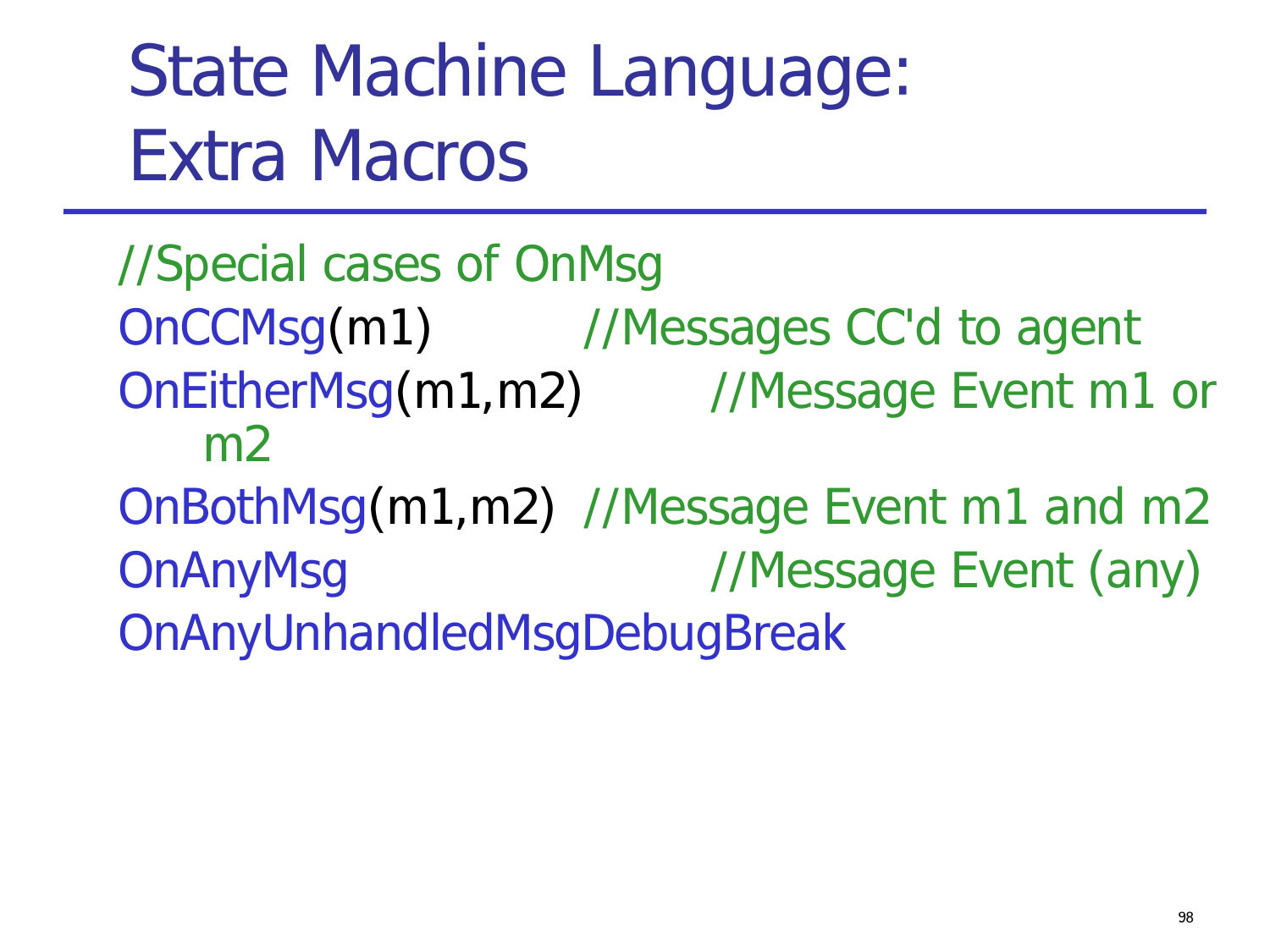

# State Machine Language: Extra Macros
//Special cases of OnMsg
OnCCMsg(m1)		//Messages CC'd to agent
OnEitherMsg(m1,m2)	//Message Event m1 or m2
OnBothMsg(m1,m2)	//Message Event m1 and m2
OnAnyMsg			//Message Event (any)
OnAnyUnhandledMsgDebugBreak

98